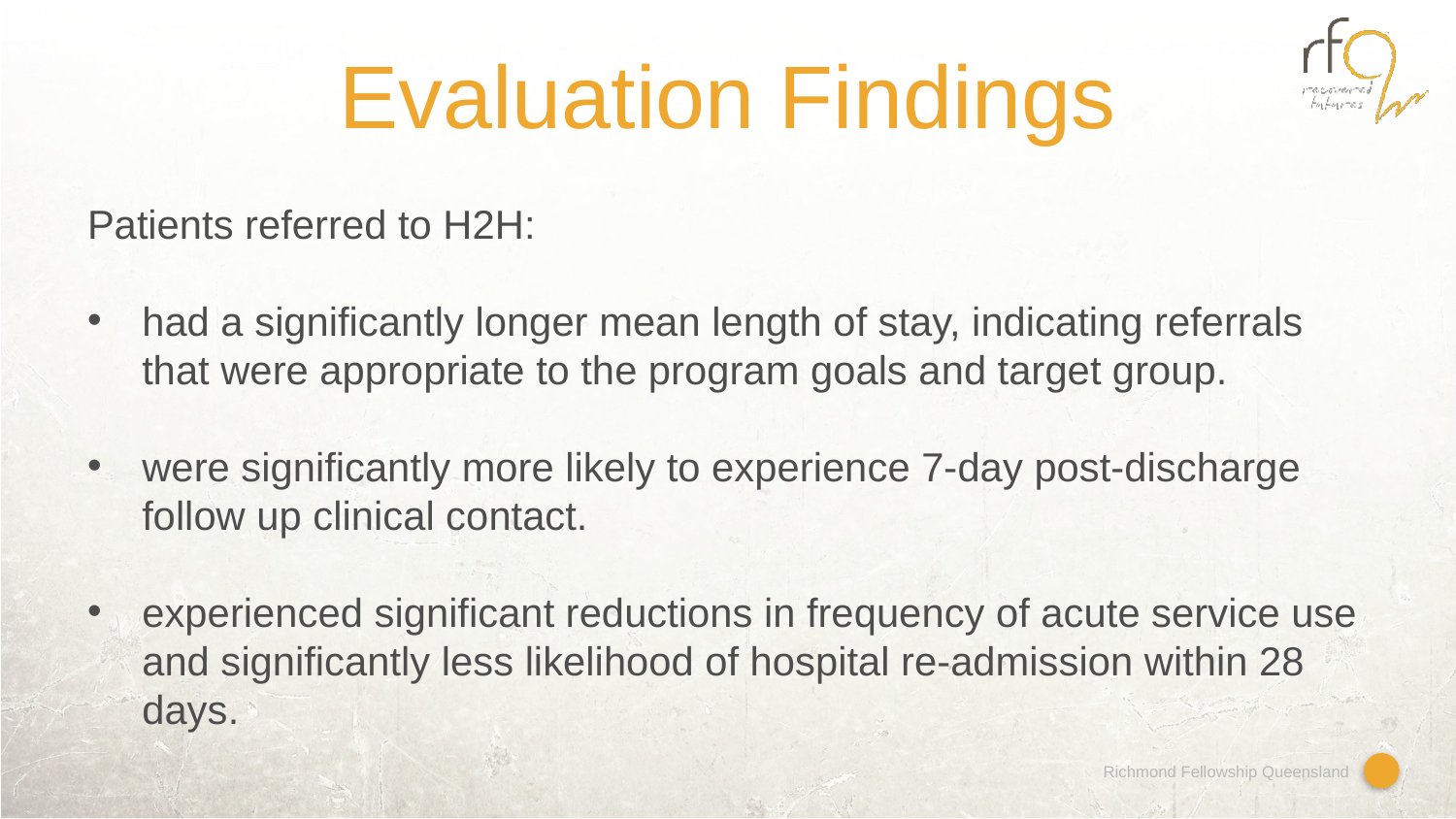

# Evaluation Findings
Patients referred to H2H:

had a significantly longer mean length of stay, indicating referrals that were appropriate to the program goals and target group.

were significantly more likely to experience 7-day post-discharge follow up clinical contact.

experienced significant reductions in frequency of acute service use and significantly less likelihood of hospital re-admission within 28 days.